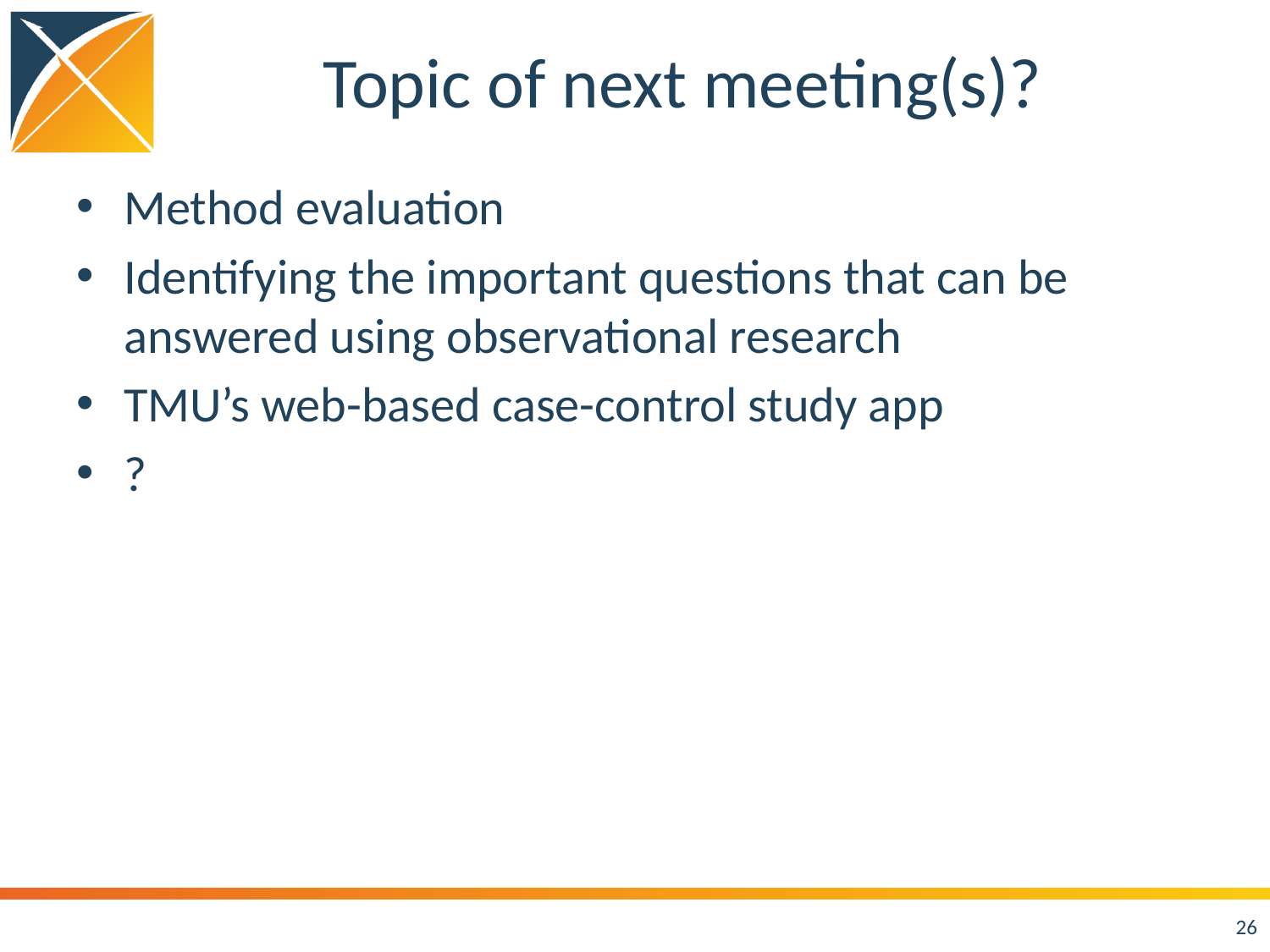

# Topic of next meeting(s)?
Method evaluation
Identifying the important questions that can be answered using observational research
TMU’s web-based case-control study app
?
26